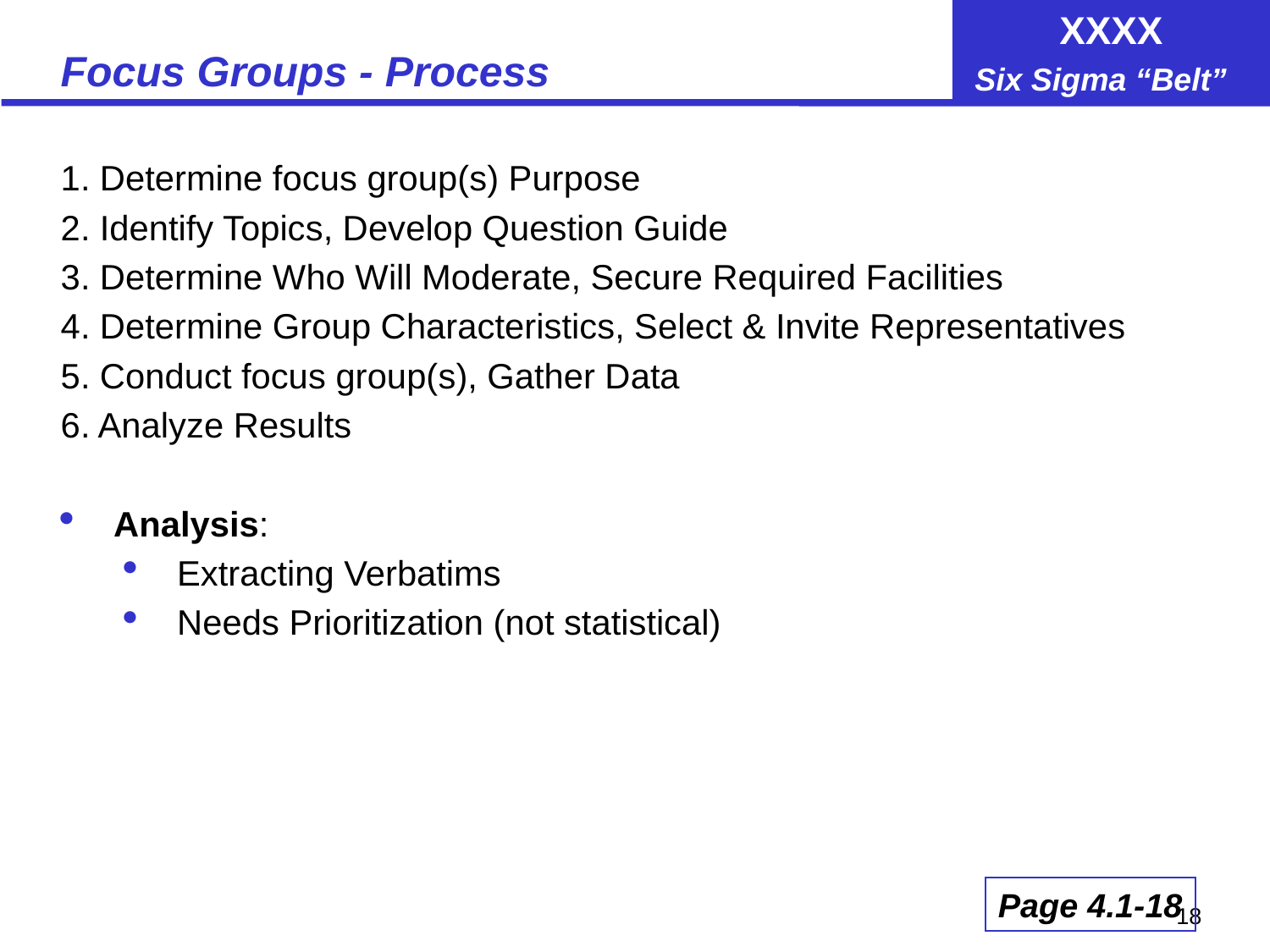

# Focus Groups - Process
1. Determine focus group(s) Purpose
2. Identify Topics, Develop Question Guide
3. Determine Who Will Moderate, Secure Required Facilities
4. Determine Group Characteristics, Select & Invite Representatives
5. Conduct focus group(s), Gather Data
6. Analyze Results

Analysis:
Extracting Verbatims
Needs Prioritization (not statistical)
Page 4.1-18